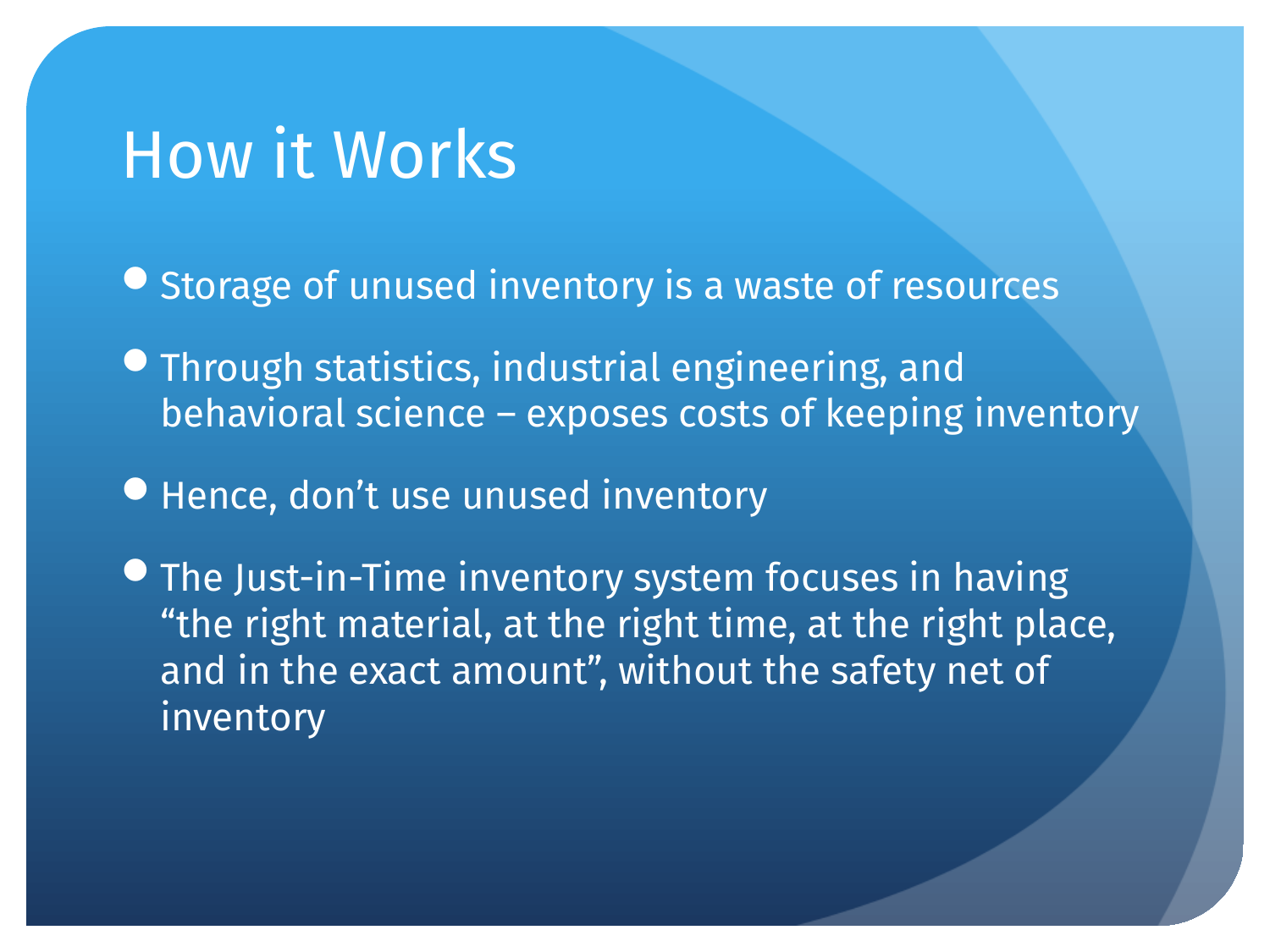

# How it Works
Storage of unused inventory is a waste of resources
Through statistics, industrial engineering, and behavioral science – exposes costs of keeping inventory
Hence, don’t use unused inventory
The Just-in-Time inventory system focuses in having “the right material, at the right time, at the right place, and in the exact amount”, without the safety net of inventory